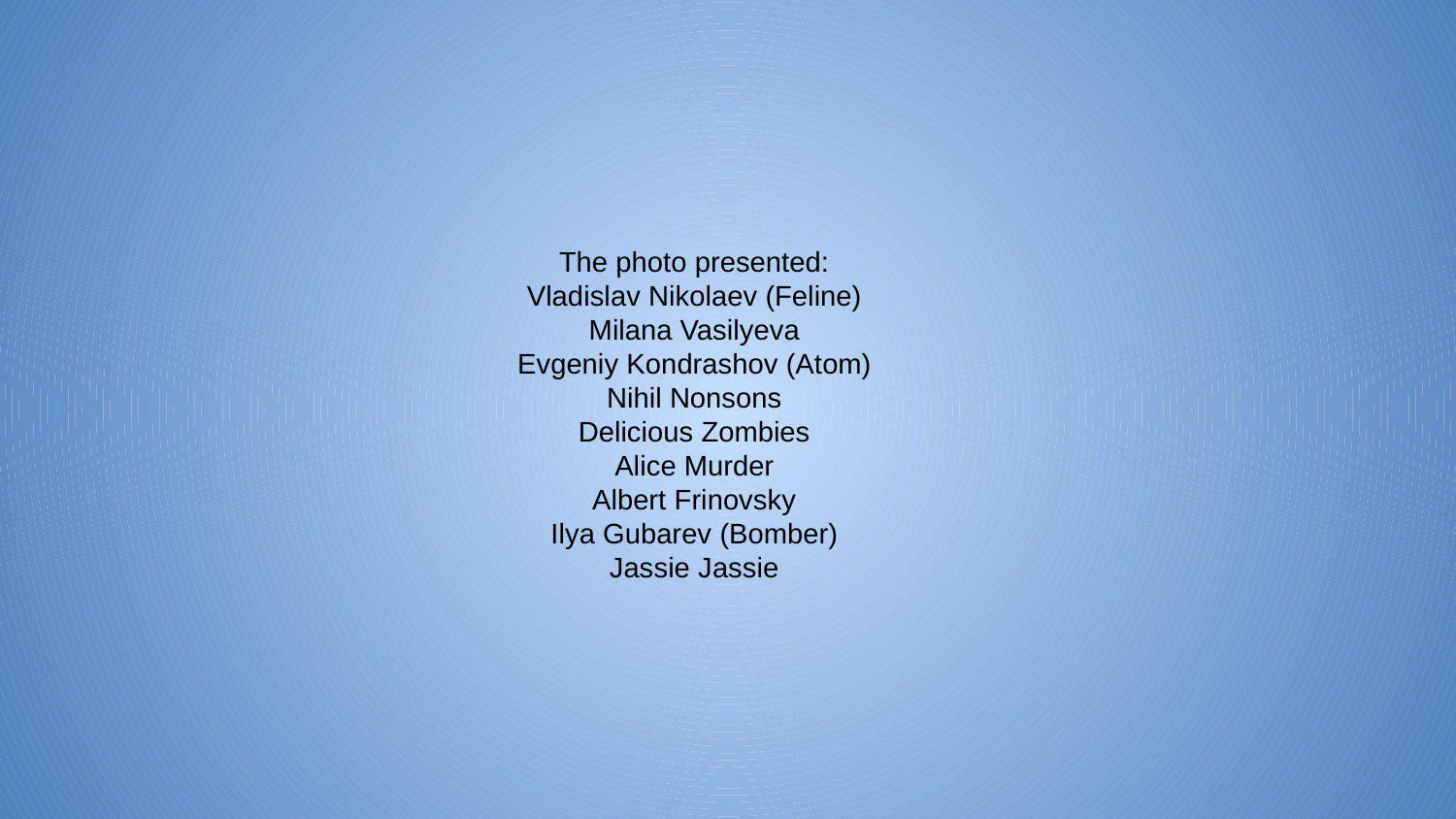

The photo presented:
Vladislav Nikolaev (Feline)
Milana Vasilyeva
Evgeniy Kondrashov (Atom)
Nihil Nonsons
Delicious Zombies
Alice Murder
Albert Frinovsky
Ilya Gubarev (Bomber)
Jassie Jassie